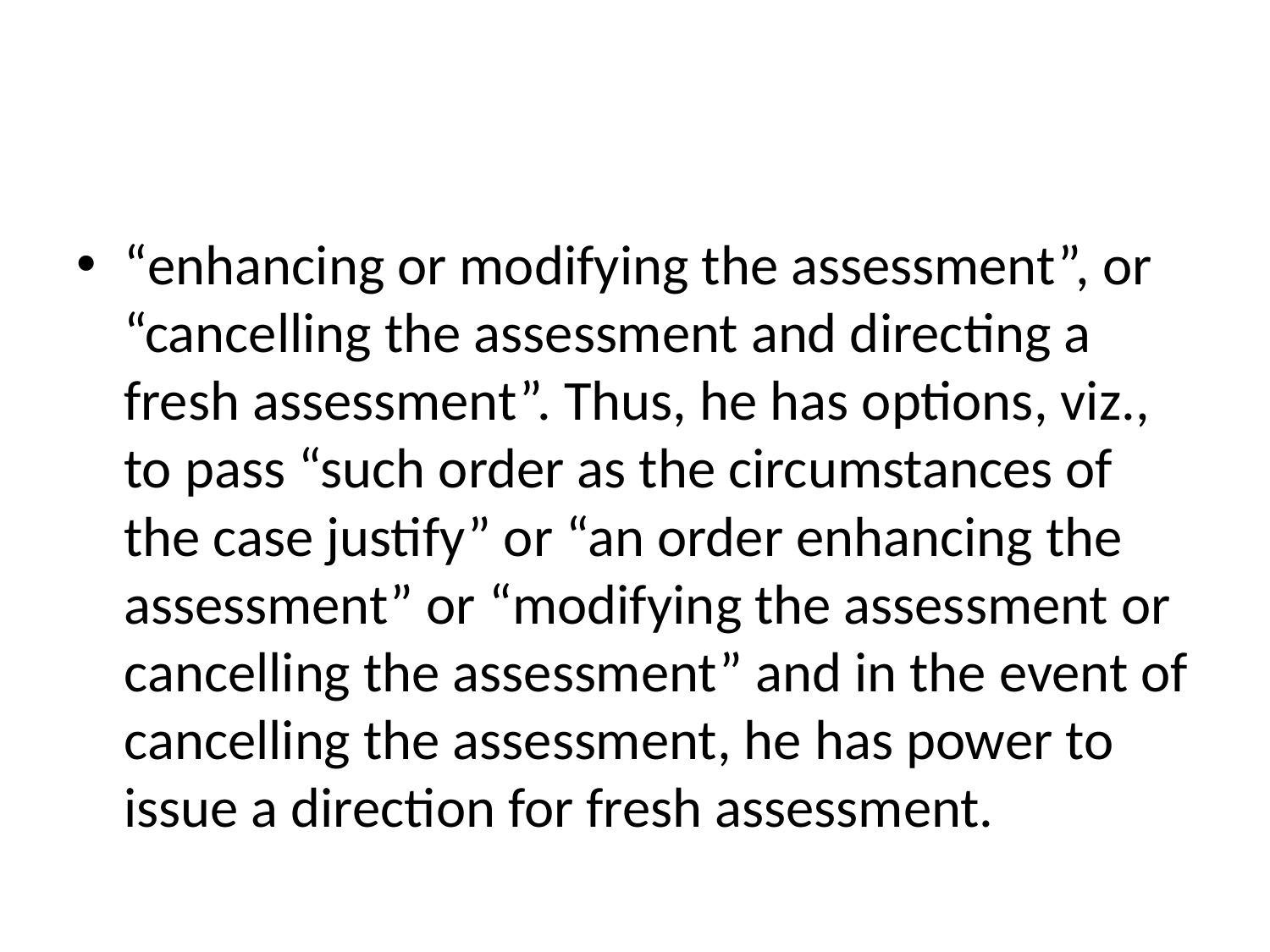

#
“enhancing or modifying the assessment”, or “cancelling the assessment and directing a fresh assessment”. Thus, he has options, viz., to pass “such order as the circumstances of the case justify” or “an order enhancing the assessment” or “modifying the assessment or cancelling the assessment” and in the event of cancelling the assessment, he has power to issue a direction for fresh assessment.